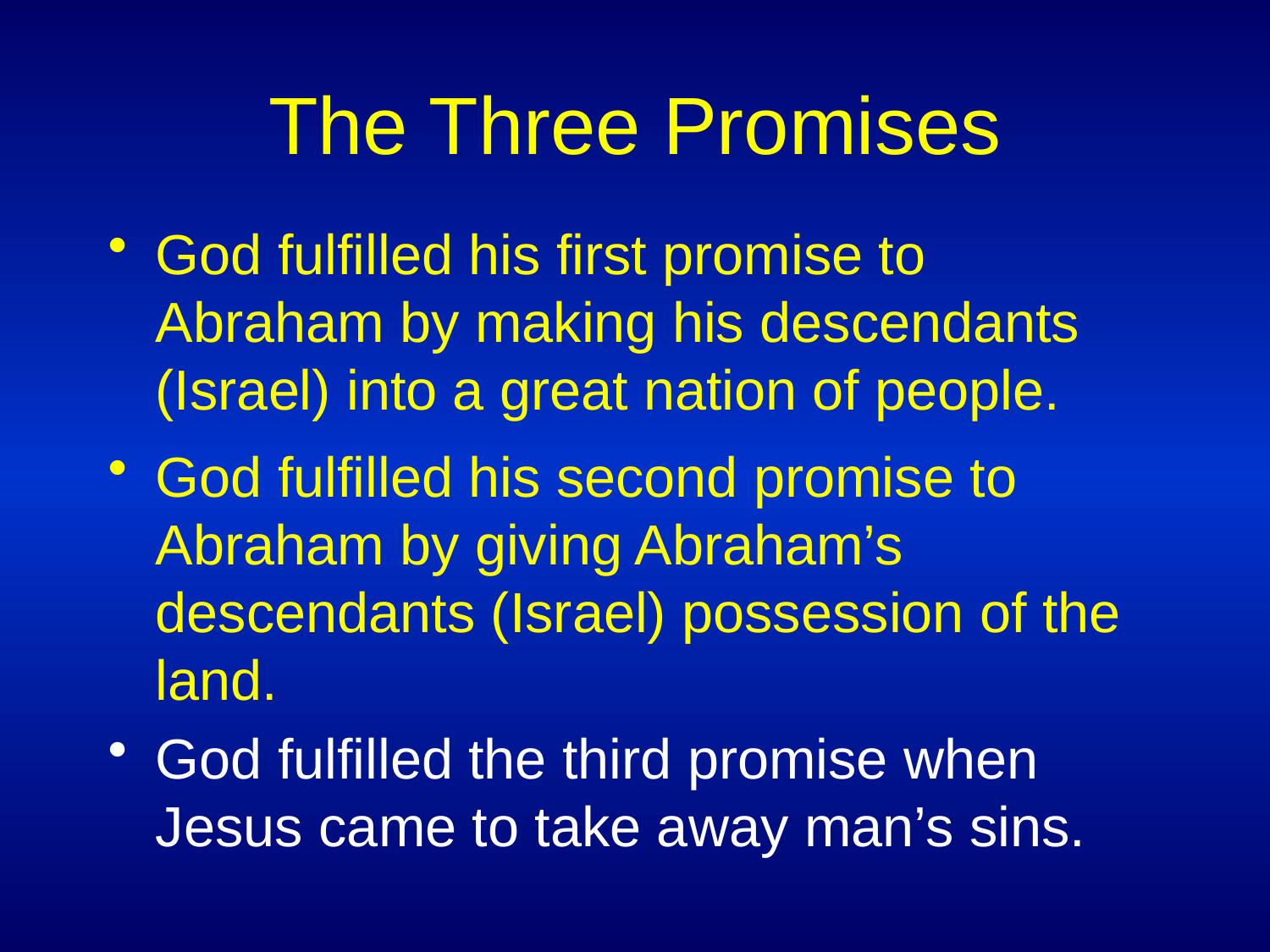

# The Three Promises
God fulfilled his first promise to Abraham by making his descendants (Israel) into a great nation of people.
God fulfilled his second promise to Abraham by giving Abraham’s descendants (Israel) possession of the land.
God fulfilled the third promise when Jesus came to take away man’s sins.